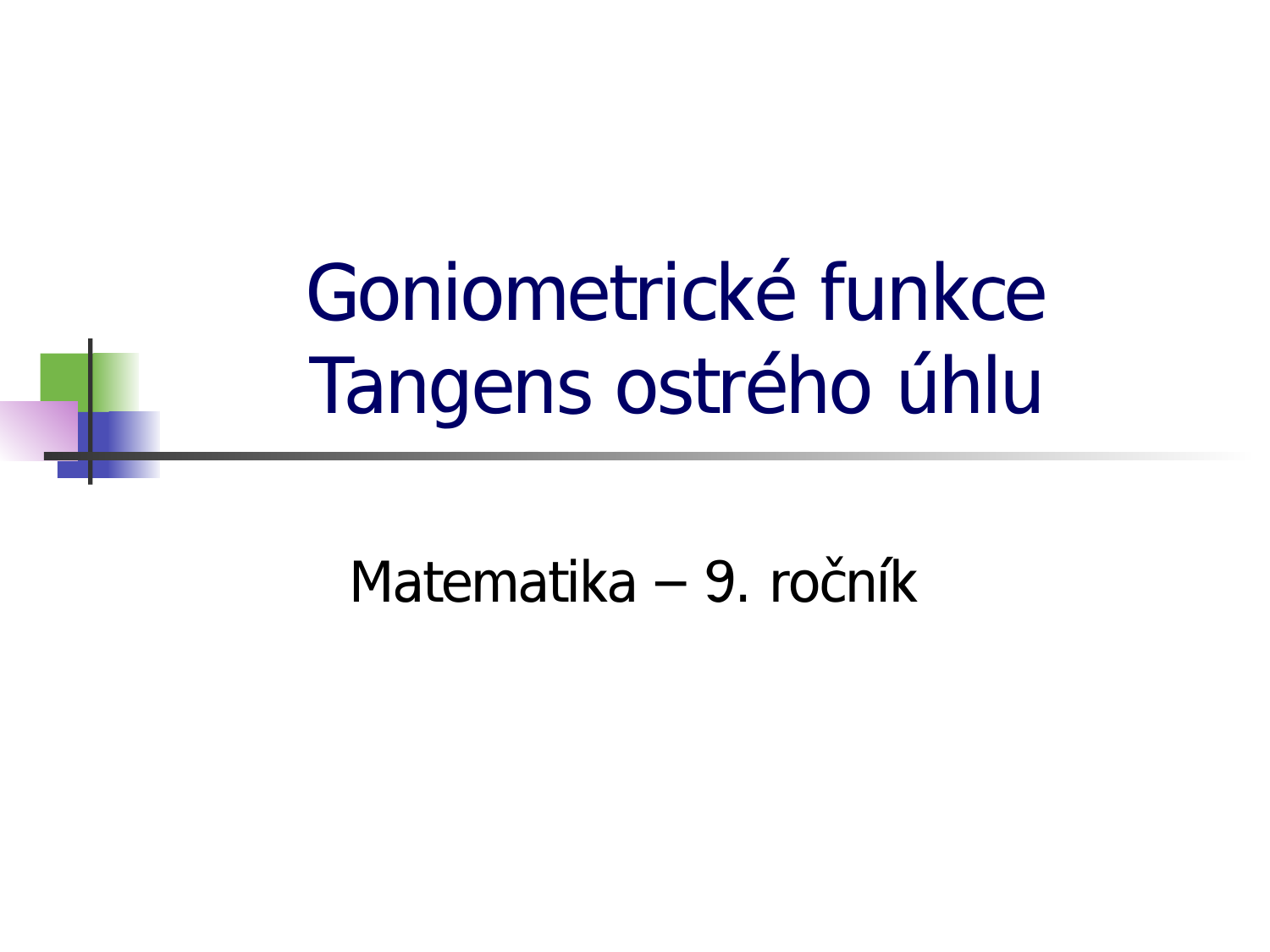

# Goniometrické funkce Tangens ostrého úhlu
Matematika – 9. ročník